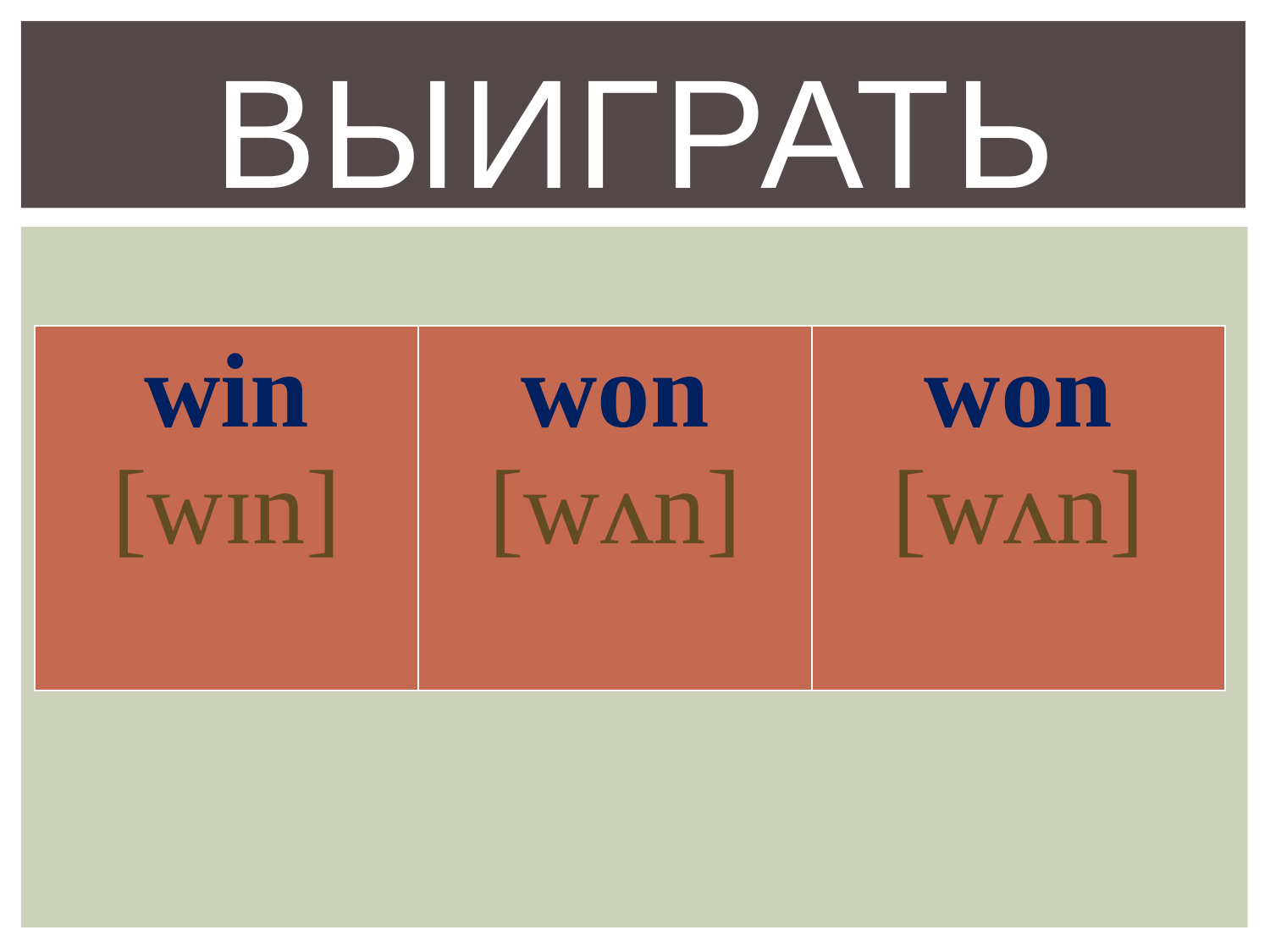

# выиграть
| win [wɪn] | won [wʌn] | won [wʌn] |
| --- | --- | --- |